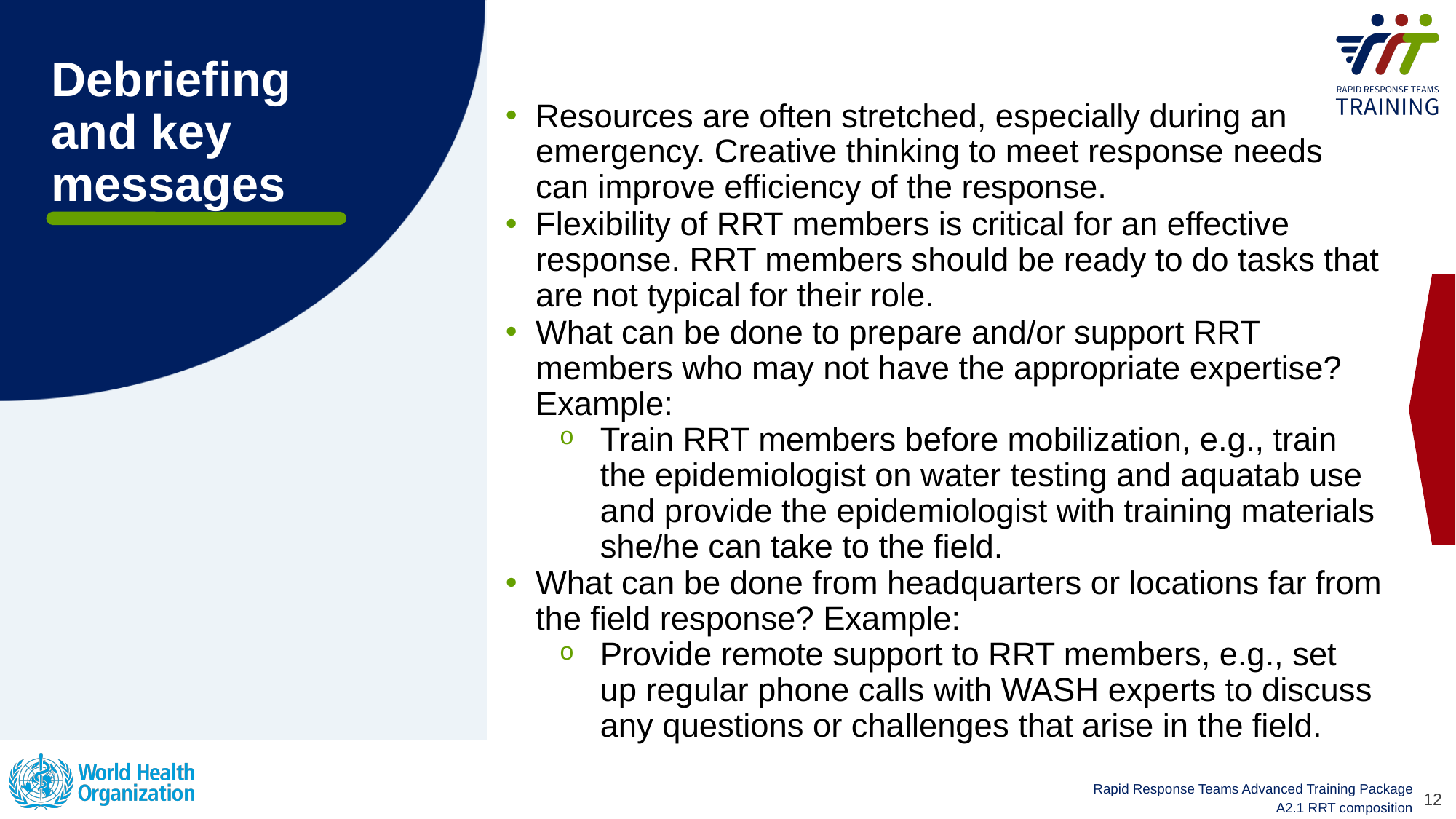

# Debriefing and key messages
Resources are often stretched, especially during an emergency. Creative thinking to meet response needs can improve efficiency of the response.
Flexibility of RRT members is critical for an effective response. RRT members should be ready to do tasks that are not typical for their role.
What can be done to prepare and/or support RRT members who may not have the appropriate expertise? Example:
Train RRT members before mobilization, e.g., train the epidemiologist on water testing and aquatab use and provide the epidemiologist with training materials she/he can take to the field.
What can be done from headquarters or locations far from the field response? Example:
Provide remote support to RRT members, e.g., set up regular phone calls with WASH experts to discuss any questions or challenges that arise in the field.

12